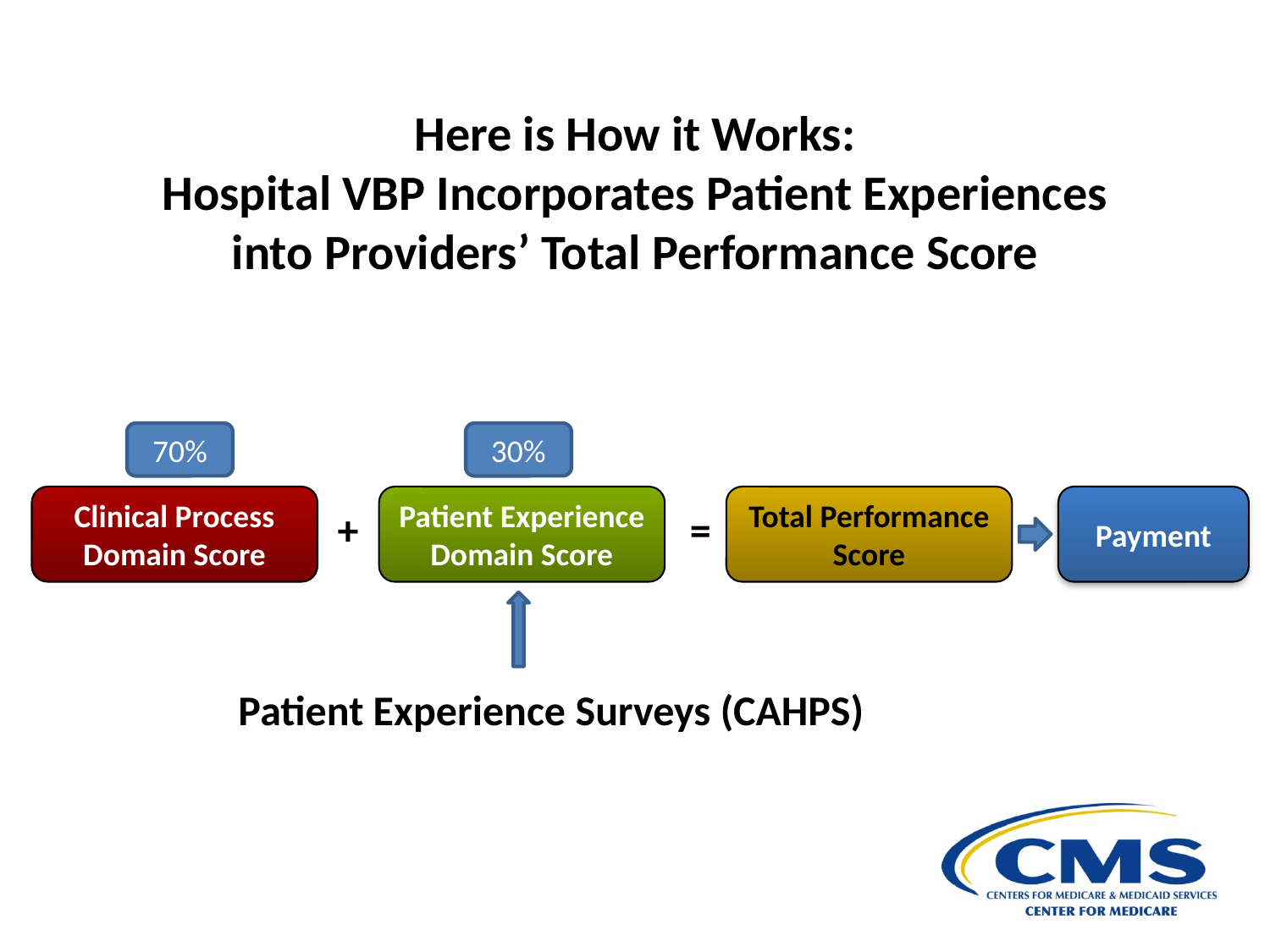

Here is How it Works:
Hospital VBP Incorporates Patient Experiences into Providers’ Total Performance Score
70%
30%
Clinical Process Domain Score
Patient Experience Domain Score
Total Performance Score
Payment
+
=

Patient Experience Surveys (CAHPS)